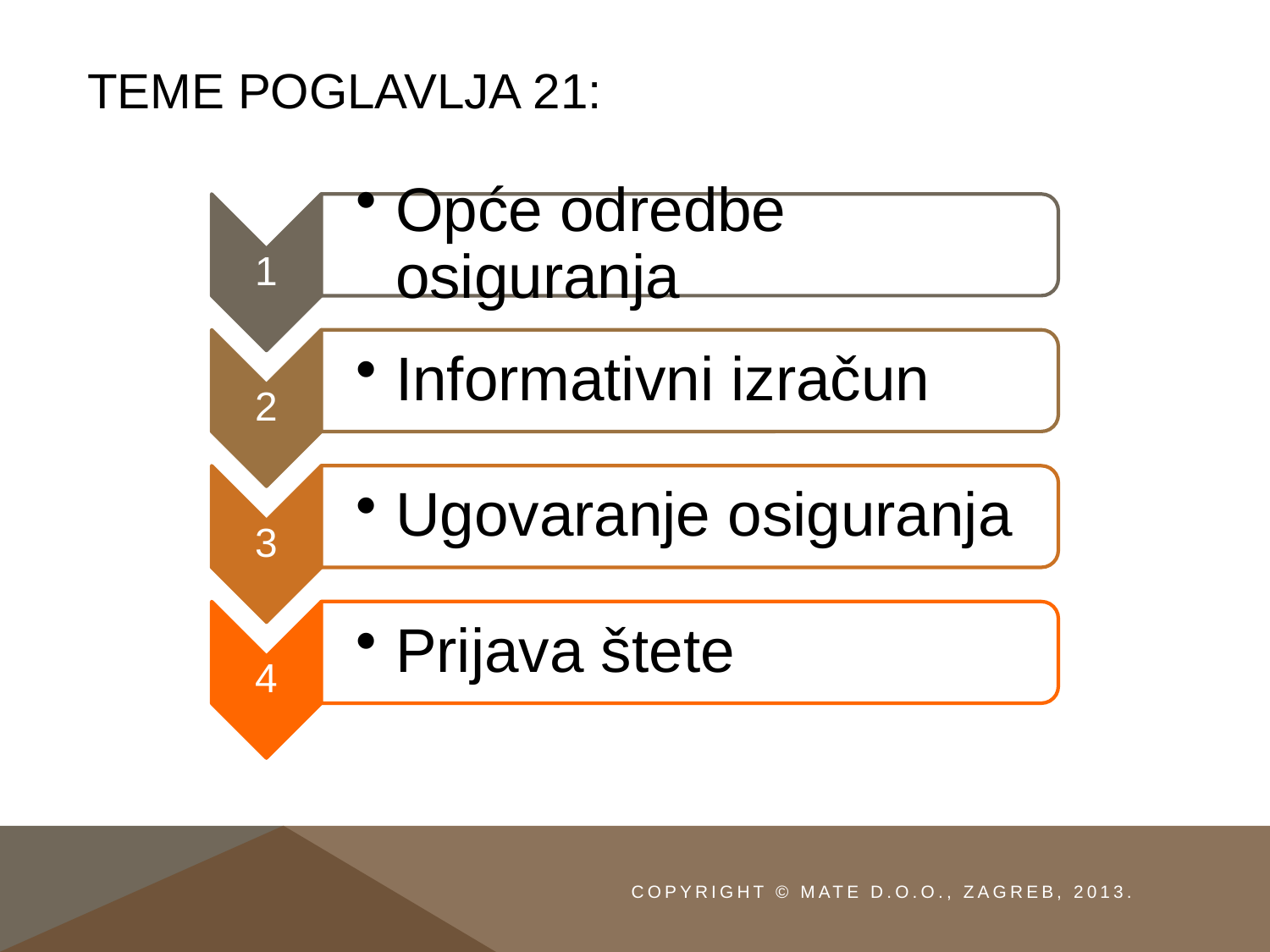

# TEME POGLAVLJA 21:
1
Opće odredbe osiguranja
2
Informativni izračun
3
Ugovaranje osiguranja
4
Prijava štete
Copyright © MATE d.o.o., Zagreb, 2013.